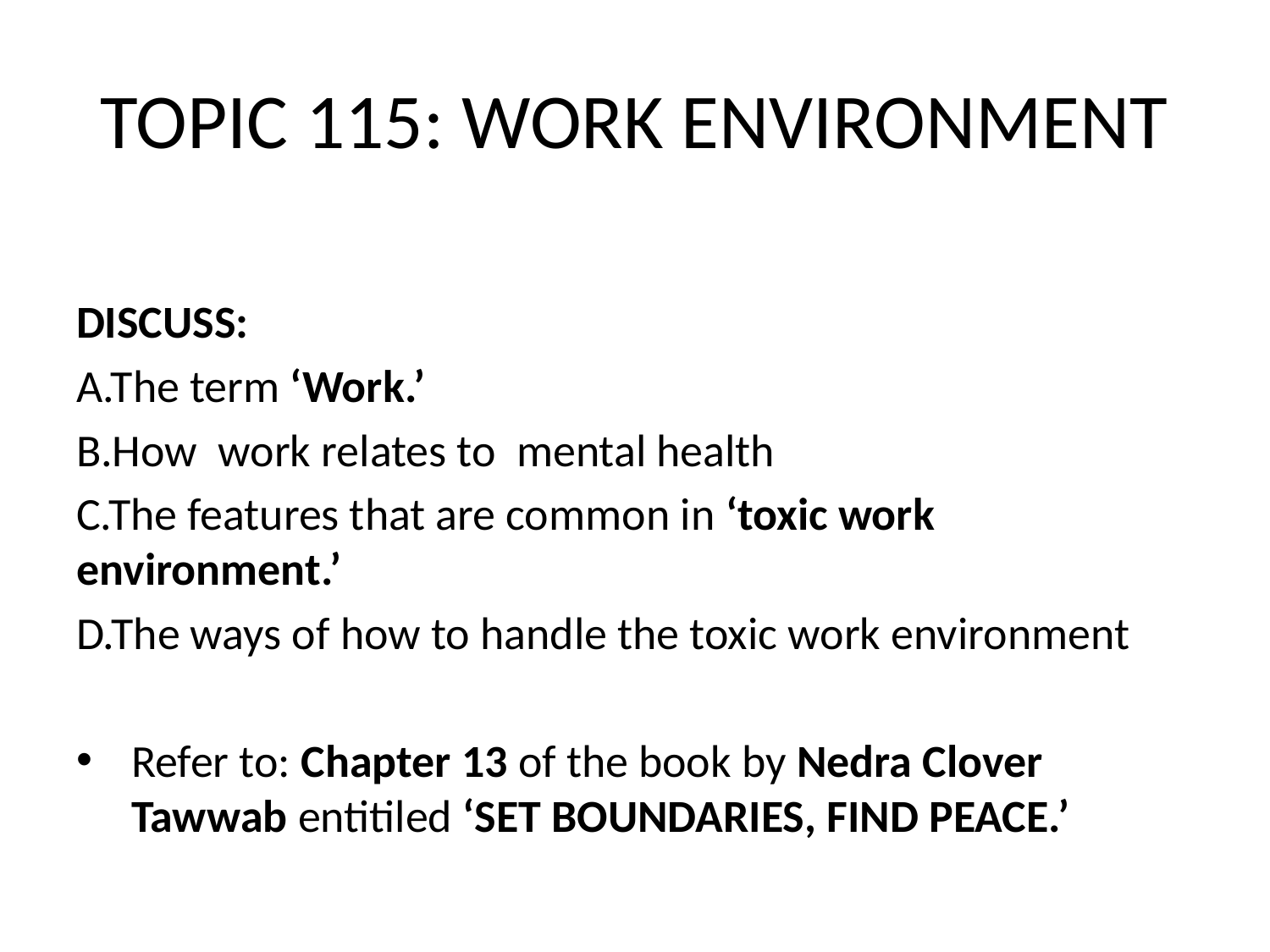

# TOPIC 115: WORK ENVIRONMENT

DISCUSS:
A.The term ‘Work.’
B.How  work relates to  mental health
C.The features that are common in ‘toxic work environment.’
D.The ways of how to handle the toxic work environment

Refer to: Chapter 13 of the book by Nedra Clover Tawwab entitiled ‘SET BOUNDARIES, FIND PEACE.’